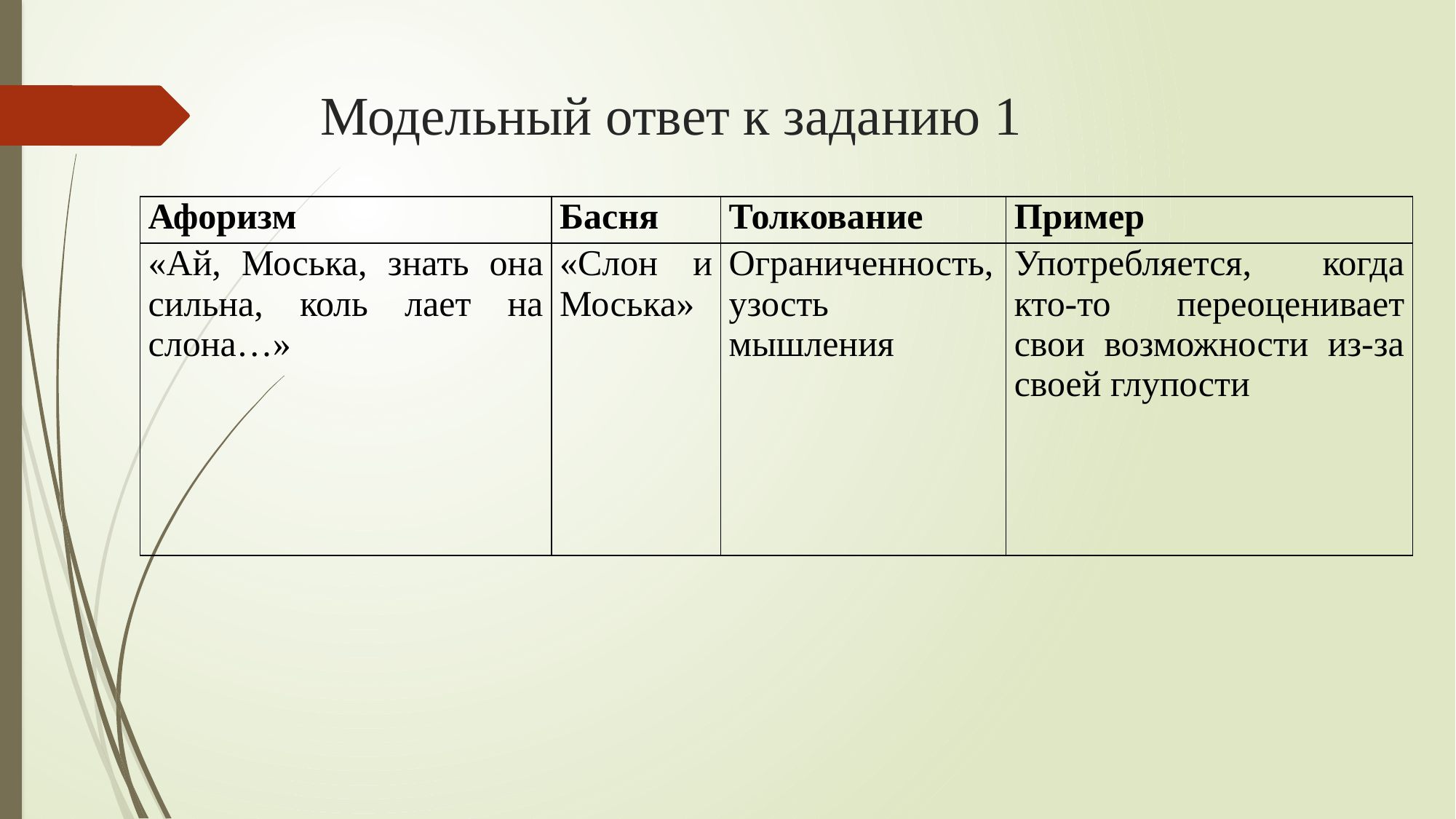

# Модельный ответ к заданию 1
| Афоризм | Басня | Толкование | Пример |
| --- | --- | --- | --- |
| «Ай, Моська, знать она сильна, коль лает на слона…» | «Слон и Моська» | Ограниченность, узость мышления | Употребляется, когда кто-то переоценивает свои возможности из-за своей глупости |